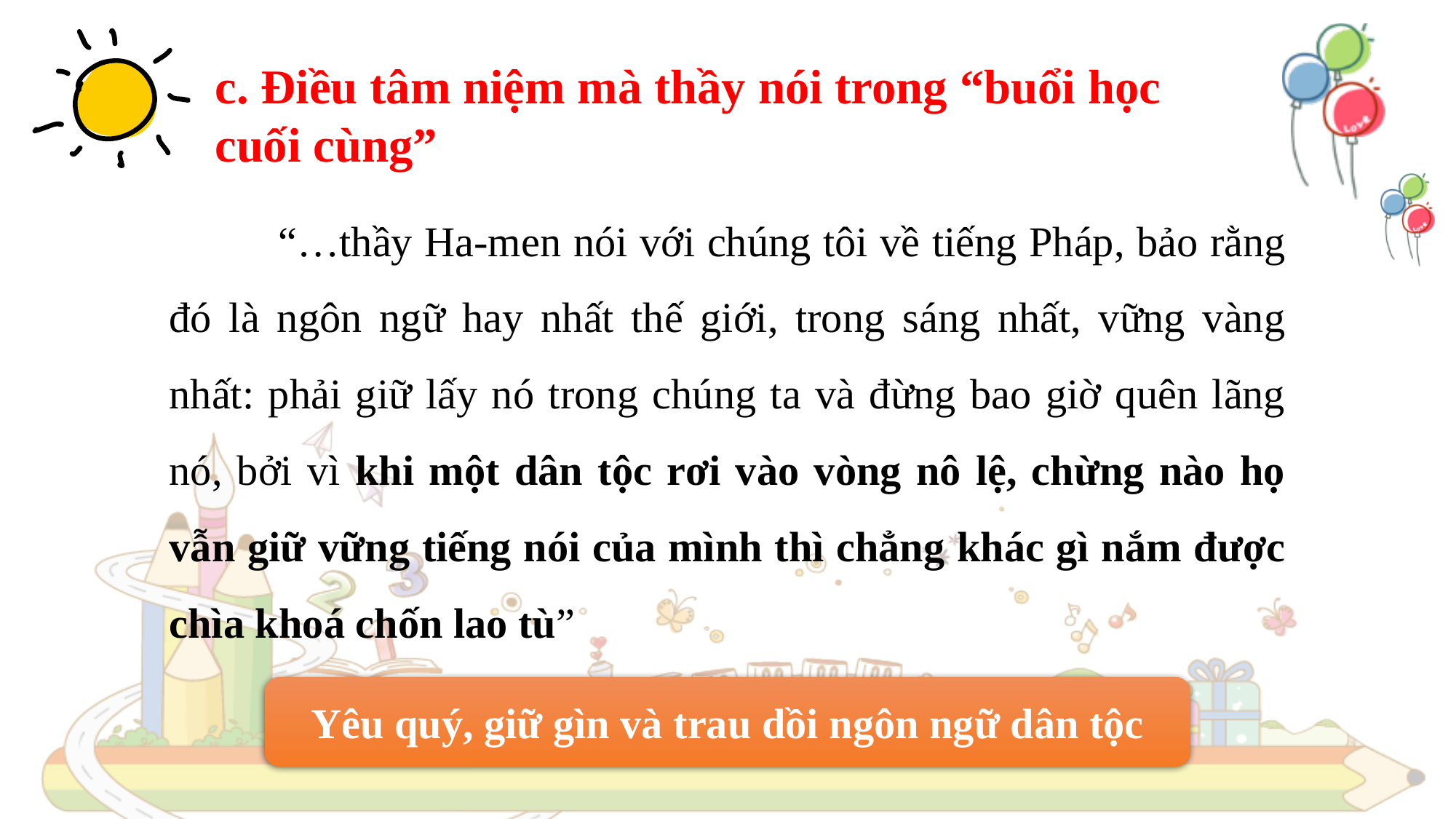

c. Điều tâm niệm mà thầy nói trong “buổi học cuối cùng”
	“…thầy Ha-men nói với chúng tôi về tiếng Pháp, bảo rằng đó là ngôn ngữ hay nhất thế giới, trong sáng nhất, vững vàng nhất: phải giữ lấy nó trong chúng ta và đừng bao giờ quên lãng nó, bởi vì khi một dân tộc rơi vào vòng nô lệ, chừng nào họ vẫn giữ vững tiếng nói của mình thì chẳng khác gì nắm được chìa khoá chốn lao tù”
Yêu quý, giữ gìn và trau dồi ngôn ngữ dân tộc